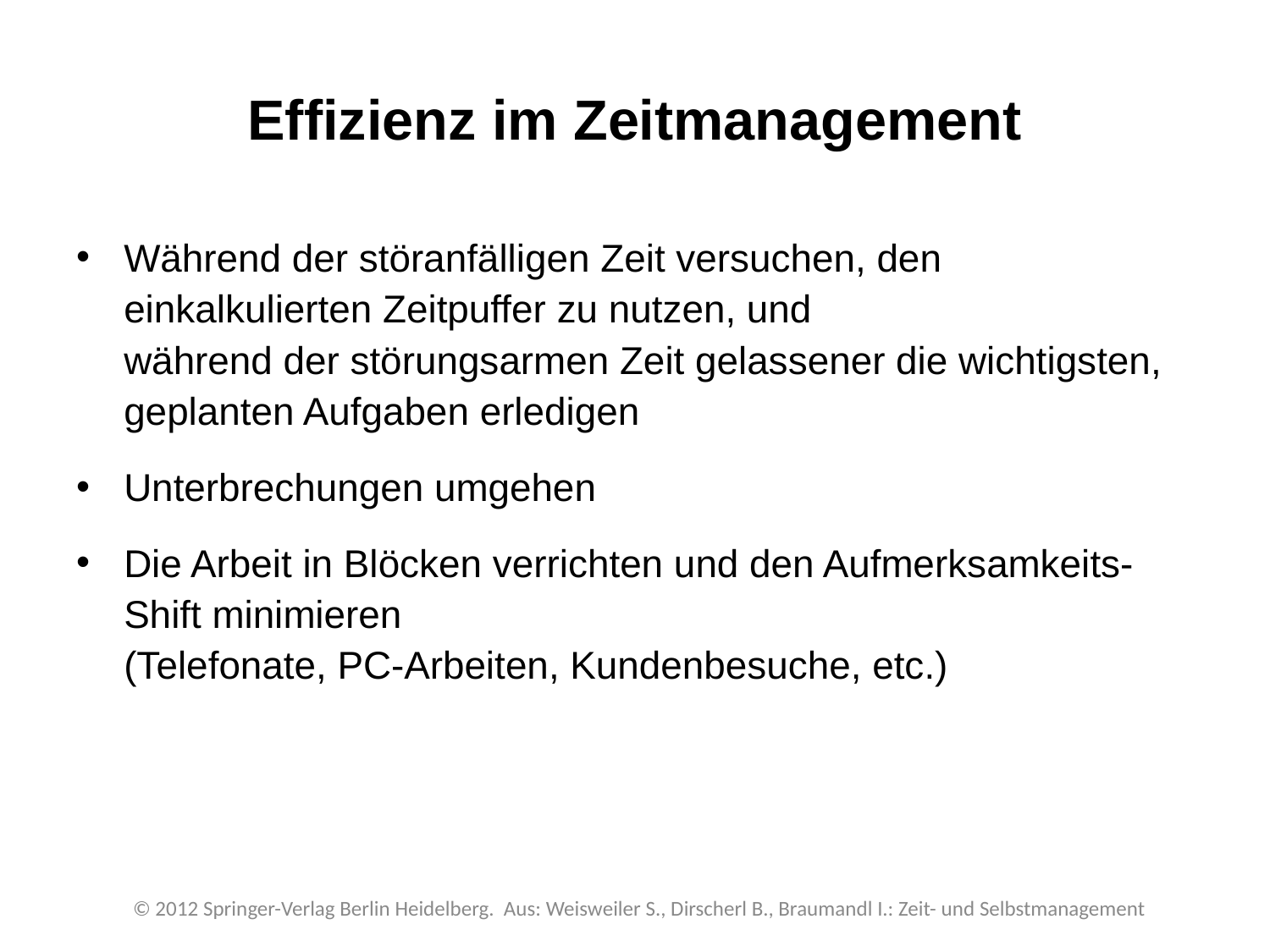

# Effizienz im Zeitmanagement
Während der störanfälligen Zeit versuchen, den einkalkulierten Zeitpuffer zu nutzen, und
während der störungsarmen Zeit gelassener die wichtigsten, geplanten Aufgaben erledigen
Unterbrechungen umgehen
Die Arbeit in Blöcken verrichten und den Aufmerksamkeits-Shift minimieren
(Telefonate, PC-Arbeiten, Kundenbesuche, etc.)
© 2012 Springer-Verlag Berlin Heidelberg.  Aus: Weisweiler S., Dirscherl B., Braumandl I.: Zeit- und Selbstmanagement